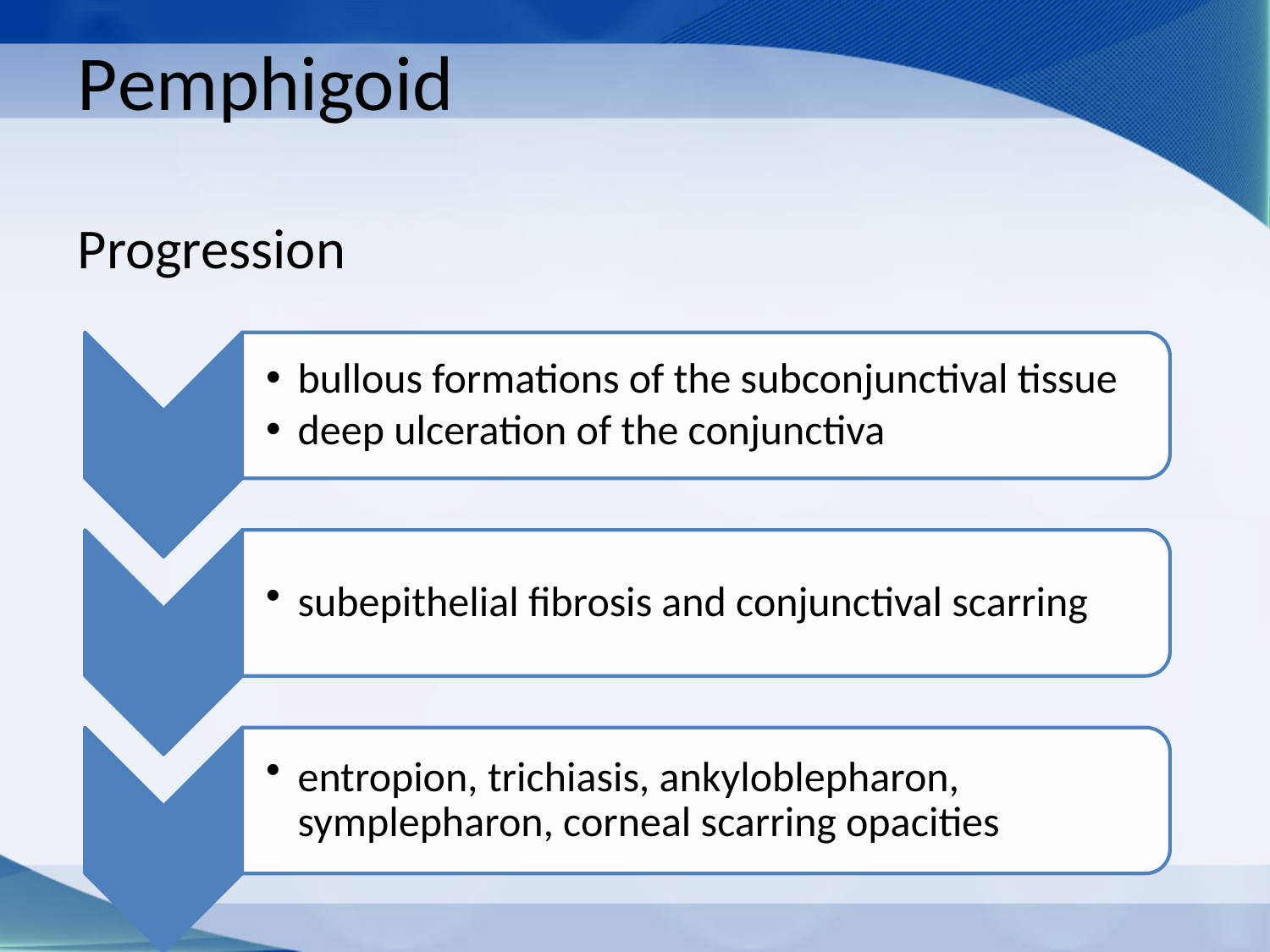

# Pemphigoid
Progression

bullous formations of the subconjunctival tissue
deep ulceration of the conjunctiva

subepithelial fibrosis and conjunctival scarring

entropion, trichiasis, ankyloblepharon, symplepharon, corneal scarring opacities